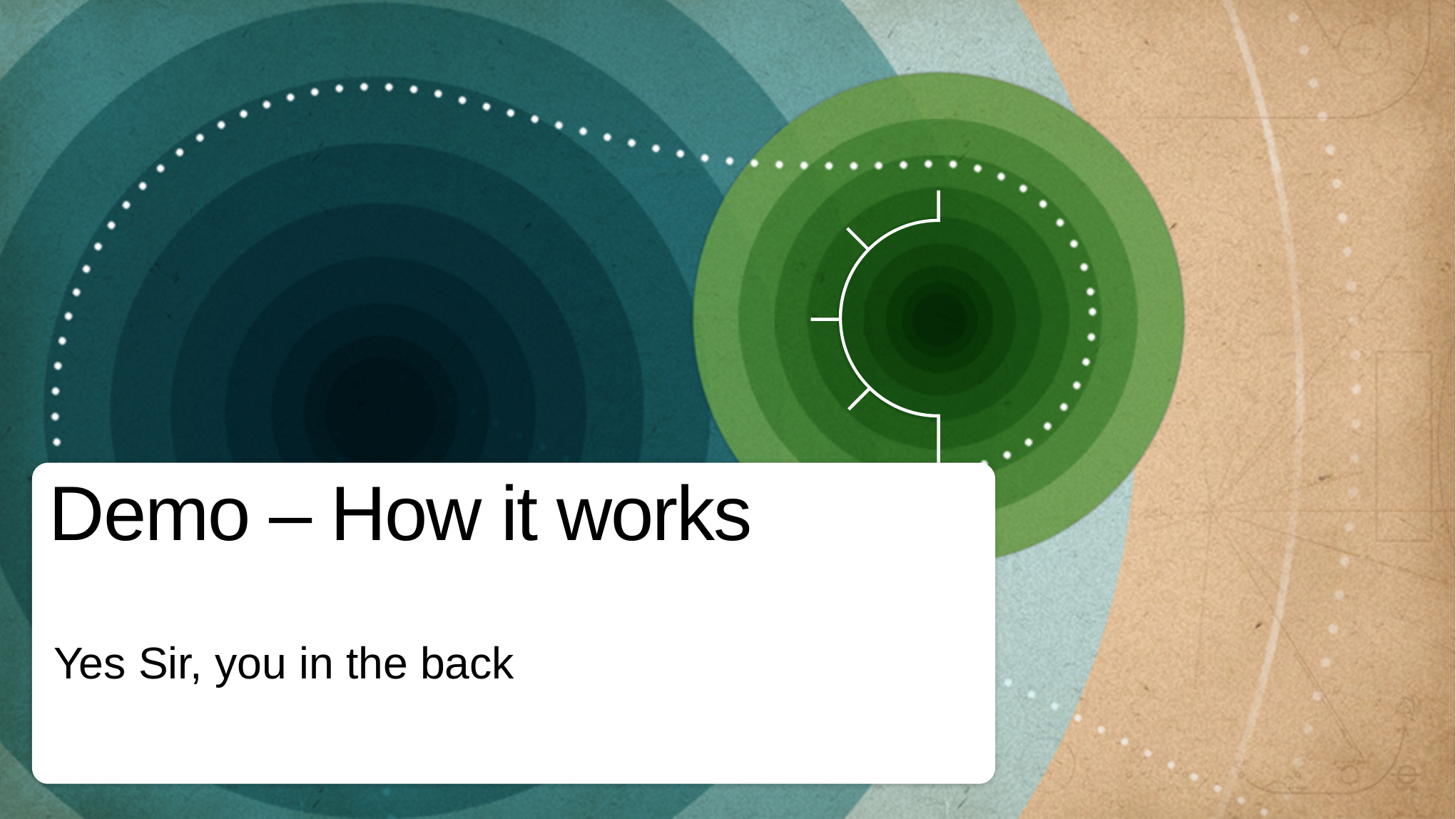

# Demo – How it works
Yes Sir, you in the back